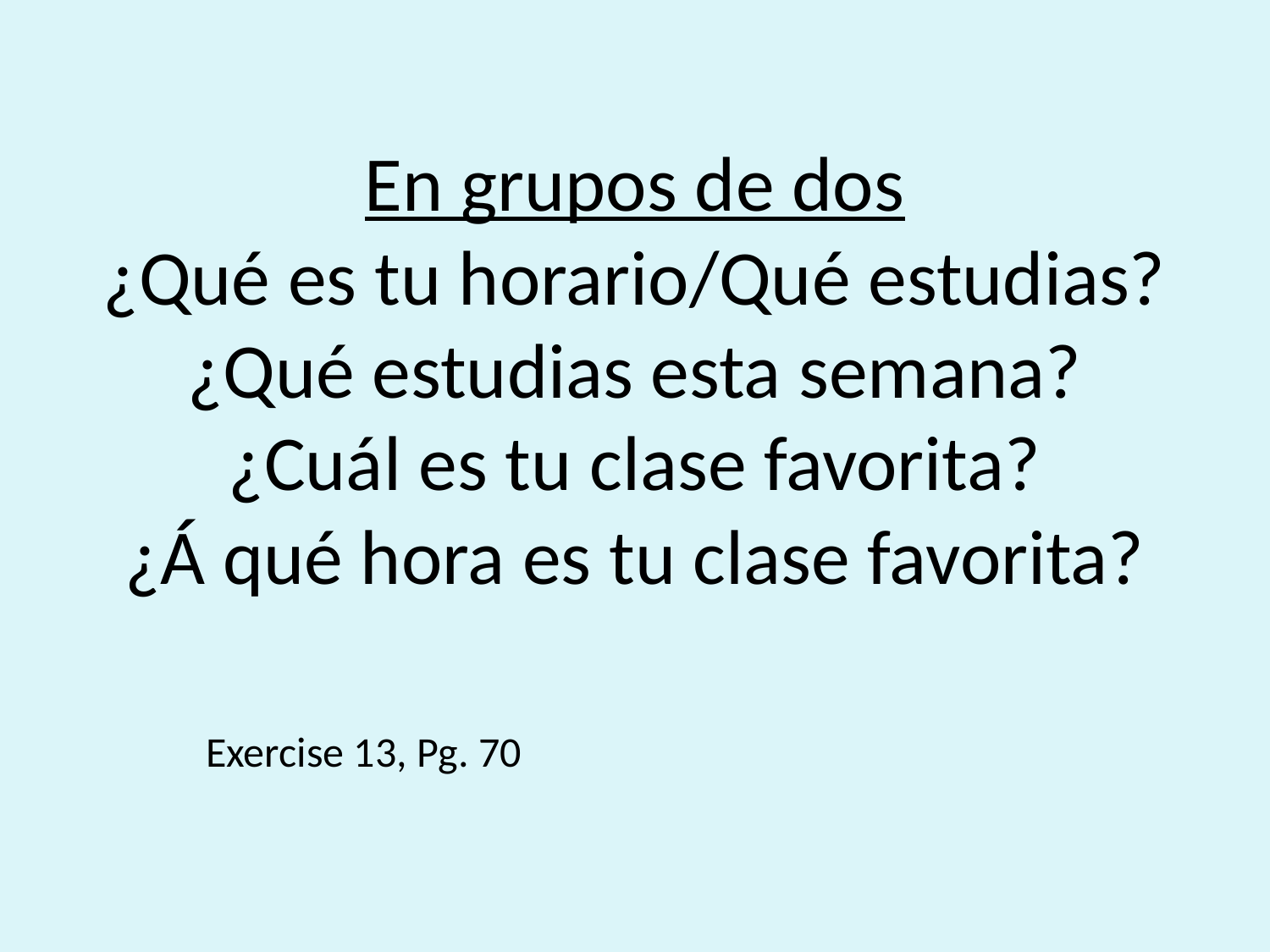

# En grupos de dos ¿Qué es tu horario/Qué estudias? ¿Qué estudias esta semana? ¿Cuál es tu clase favorita? ¿Á qué hora es tu clase favorita?
Exercise 13, Pg. 70